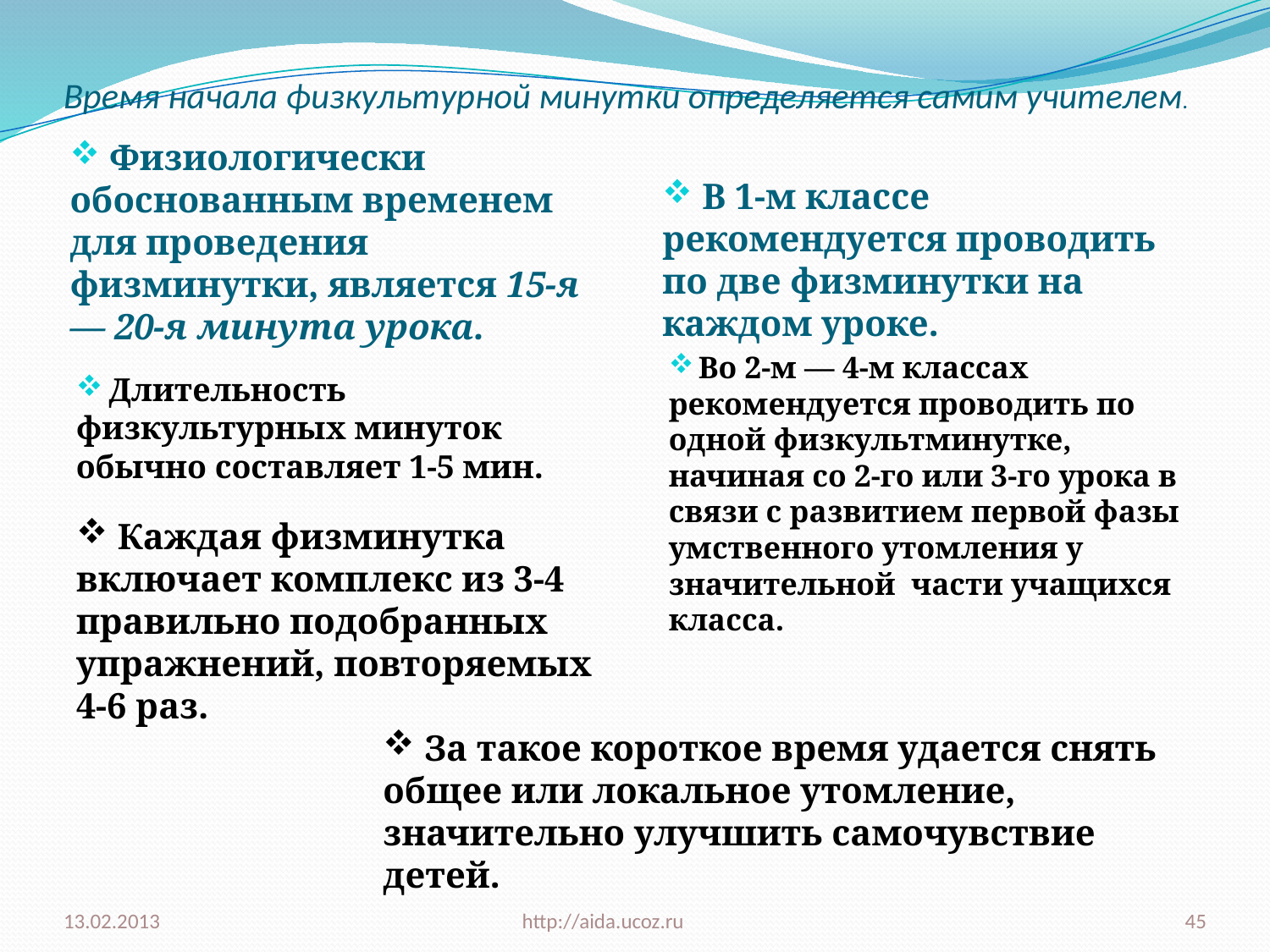

# Время начала физкультурной минутки определяется самим учителем.
 Физиологически обоснованным временем для проведения физминутки, является 15-я — 20-я минута урока.
 В 1-м классе рекомендуется проводить по две физминутки на каждом уроке.
 Во 2-м — 4-м классах рекомендуется проводить по одной физкультминутке, начиная со 2-го или 3-го урока в связи с развитием первой фазы умственного утомления у значительной  части учащихся класса.

 Длительность физкультурных минуток обычно составляет 1-5 мин.
 Каждая физминутка включает комплекс из 3-4 правильно подобранных упражнений, повторяемых 4-6 раз.
 За такое короткое время удается снять общее или локальное утомление, значительно улучшить самочувствие детей.

13.02.2013
http://aida.ucoz.ru
45